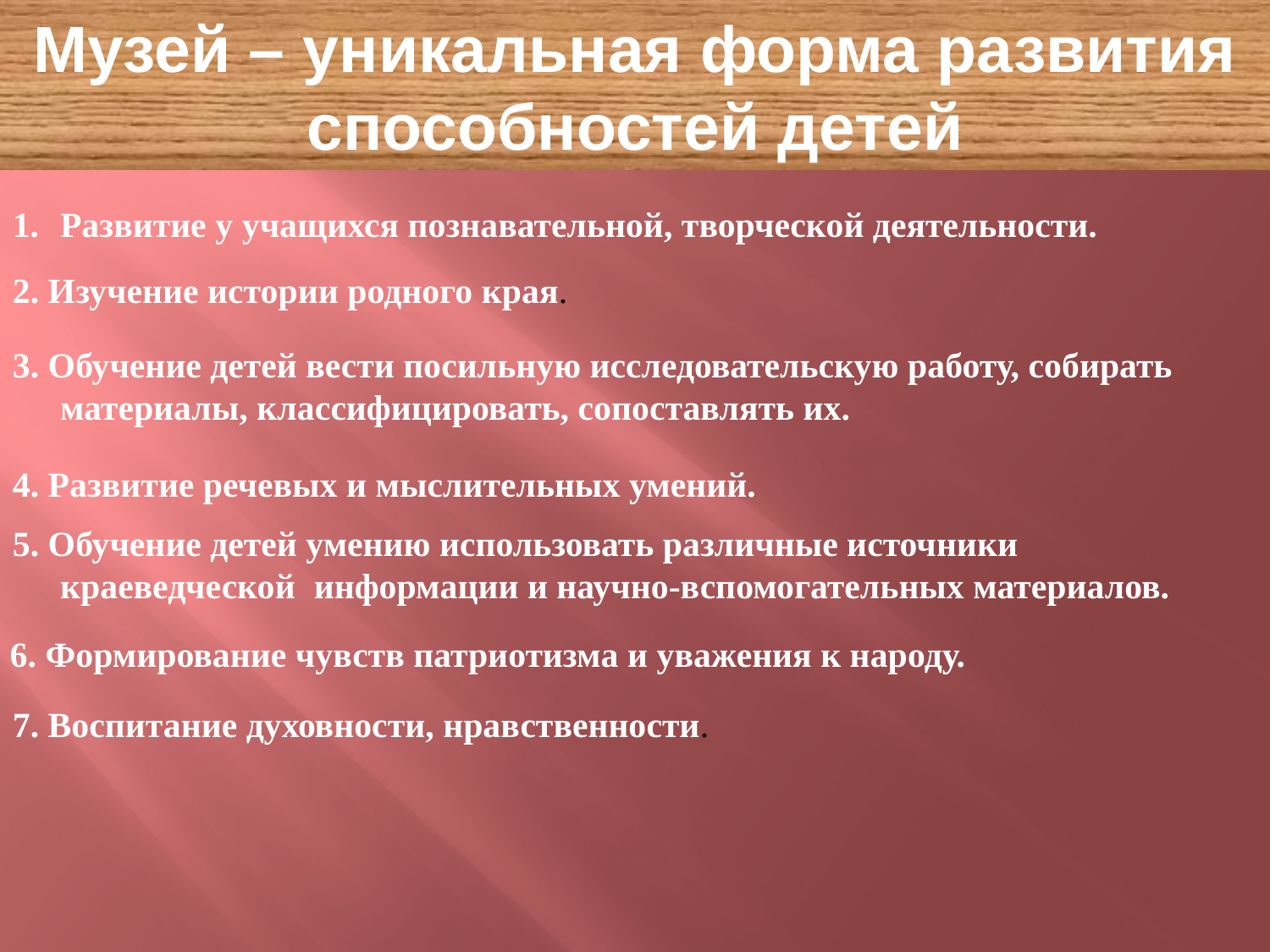

# Музей – уникальная форма развития способностей детей
Развитие у учащихся познавательной, творческой деятельности.
2. Изучение истории родного края.
3. Обучение детей вести посильную исследовательскую работу, собирать материалы, классифицировать, сопоставлять их.
4. Развитие речевых и мыслительных умений.
5. Обучение детей умению использовать различные источники краеведческой  информации и научно-вспомогательных материалов.
6. Формирование чувств патриотизма и уважения к народу.
7. Воспитание духовности, нравственности.